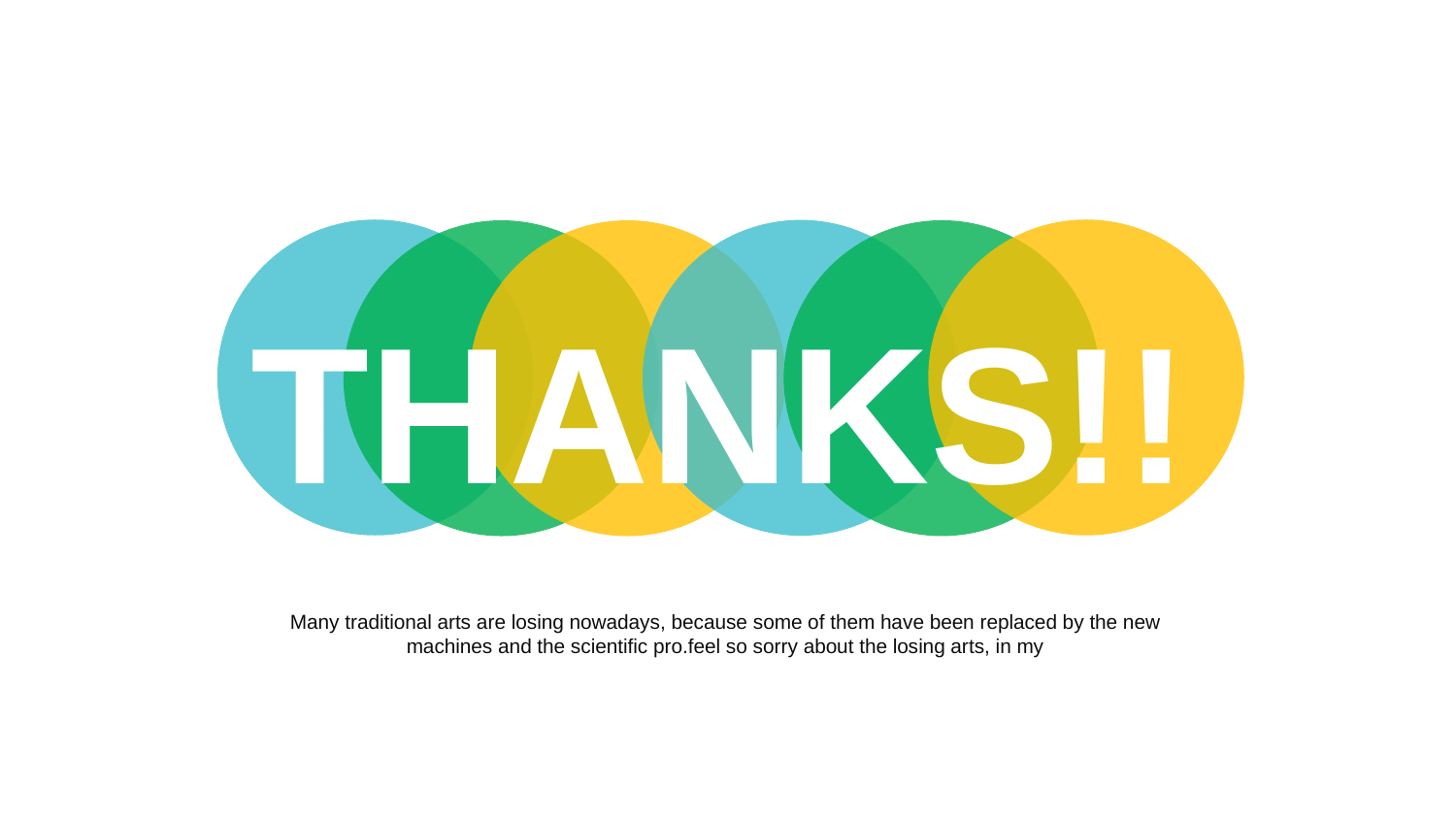

THANKS!!
Many traditional arts are losing nowadays, because some of them have been replaced by the new
machines and the scientific pro.feel so sorry about the losing arts, in my